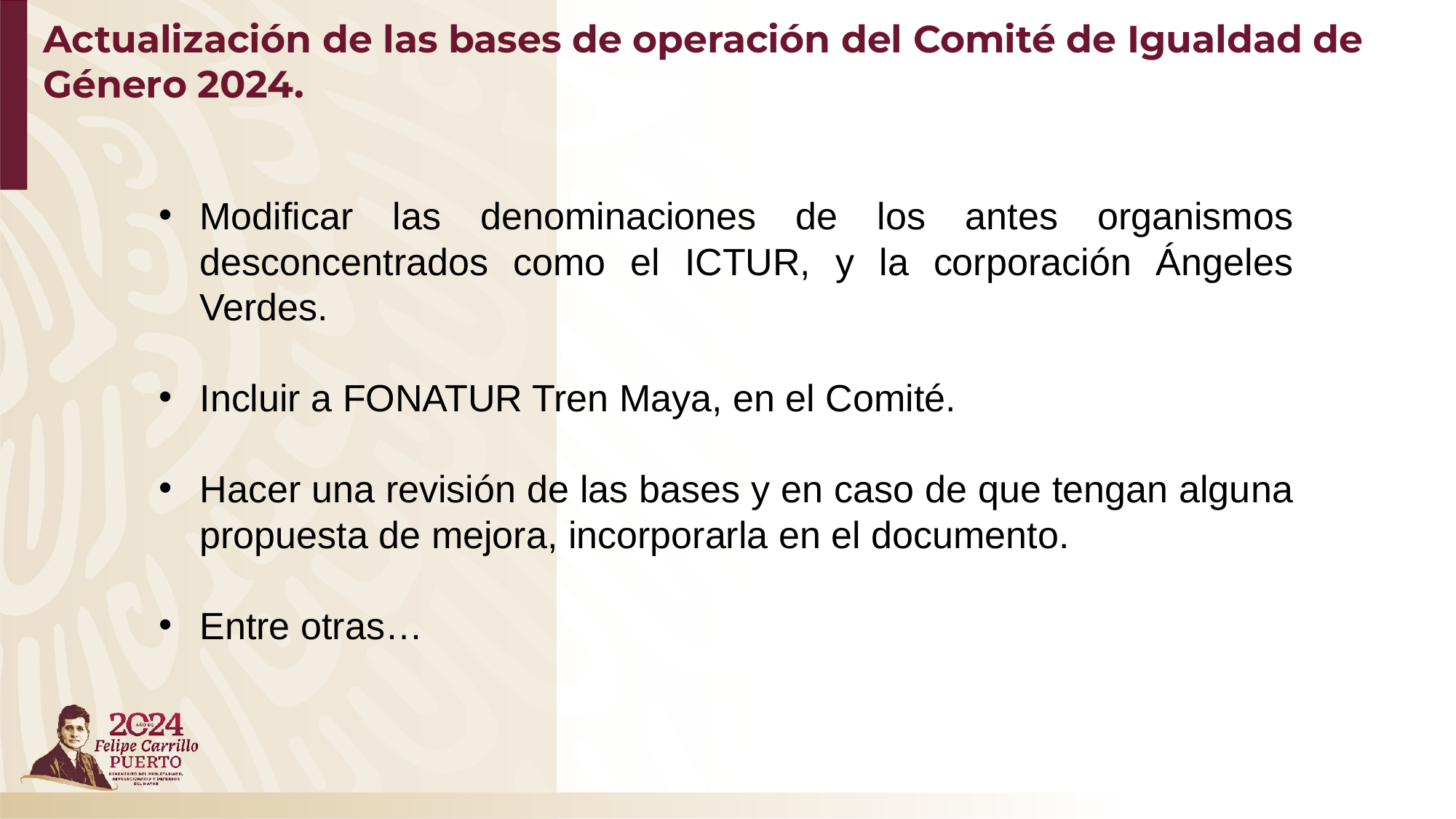

# Actualización de las bases de operación del Comité de Igualdad de Género 2024.
Modificar las denominaciones de los antes organismos desconcentrados como el ICTUR, y la corporación Ángeles Verdes.

Incluir a FONATUR Tren Maya, en el Comité.

Hacer una revisión de las bases y en caso de que tengan alguna propuesta de mejora, incorporarla en el documento.

Entre otras…